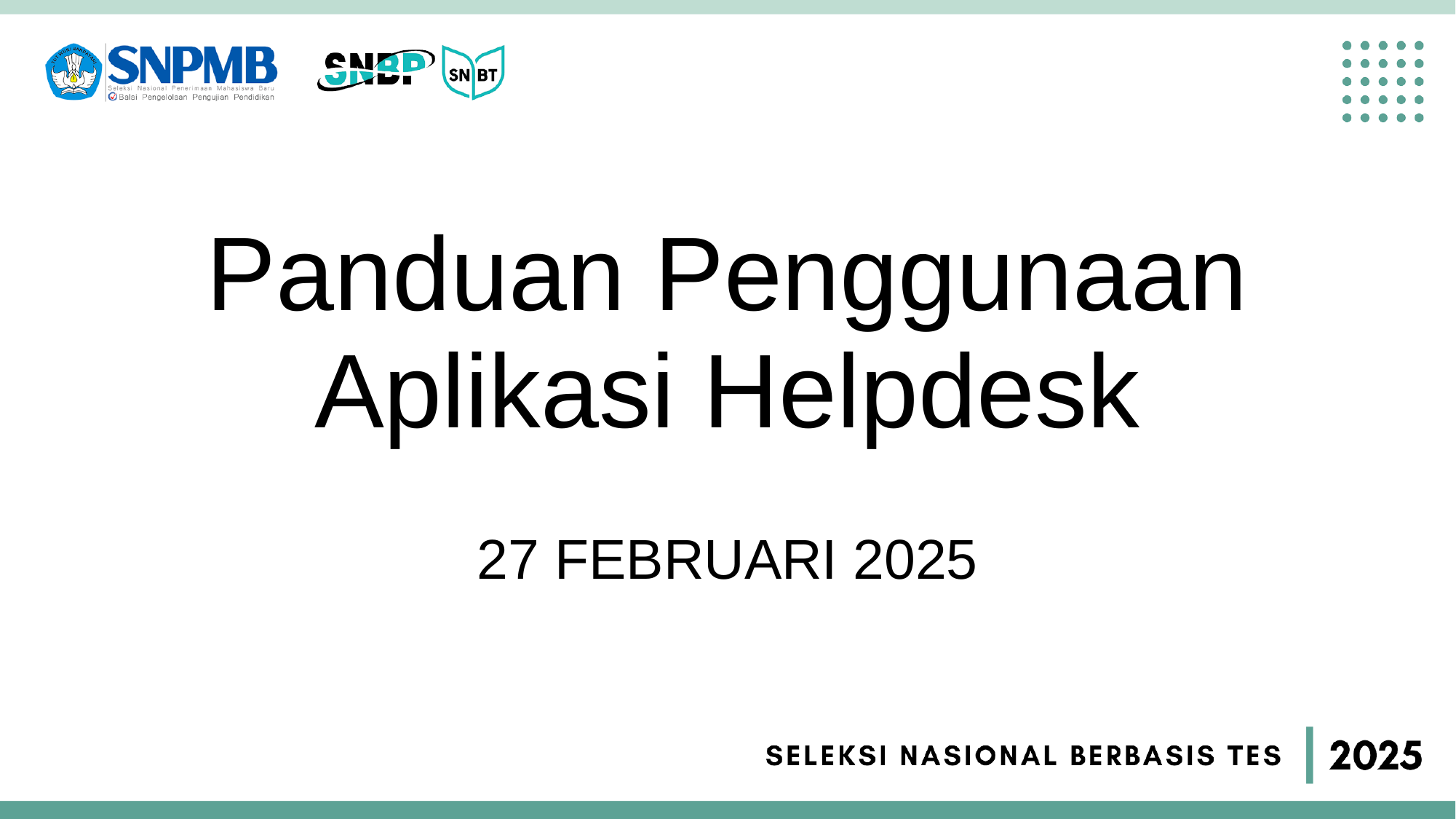

# Panduan Penggunaan Aplikasi Helpdesk
27 FEBRUARI 2025